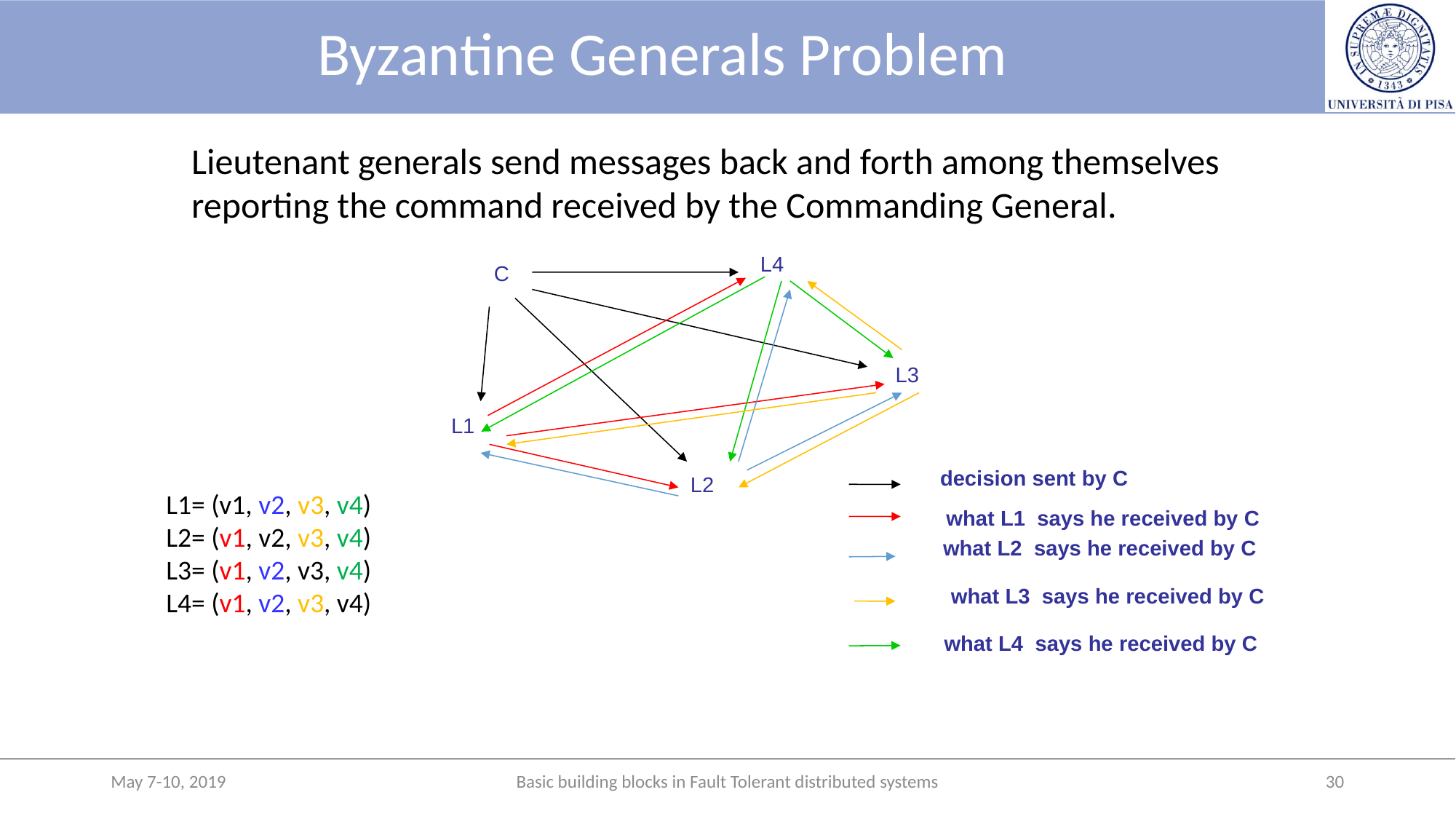

# Byzantine Generals Problem
Lieutenant generals send messages back and forth among themselves reporting the command received by the Commanding General.
L4
C

L3

L1

what L1  says he received by C

decision sent by C
L2
L1= (v1, v2, v3, v4)
L2= (v1, v2, v3, v4)
L3= (v1, v2, v3, v4)
L4= (v1, v2, v3, v4)

what L2  says he received by C

what L3  says he received by C

what L4  says he received by C

May 7-10, 2019
Basic building blocks in Fault Tolerant distributed systems
30